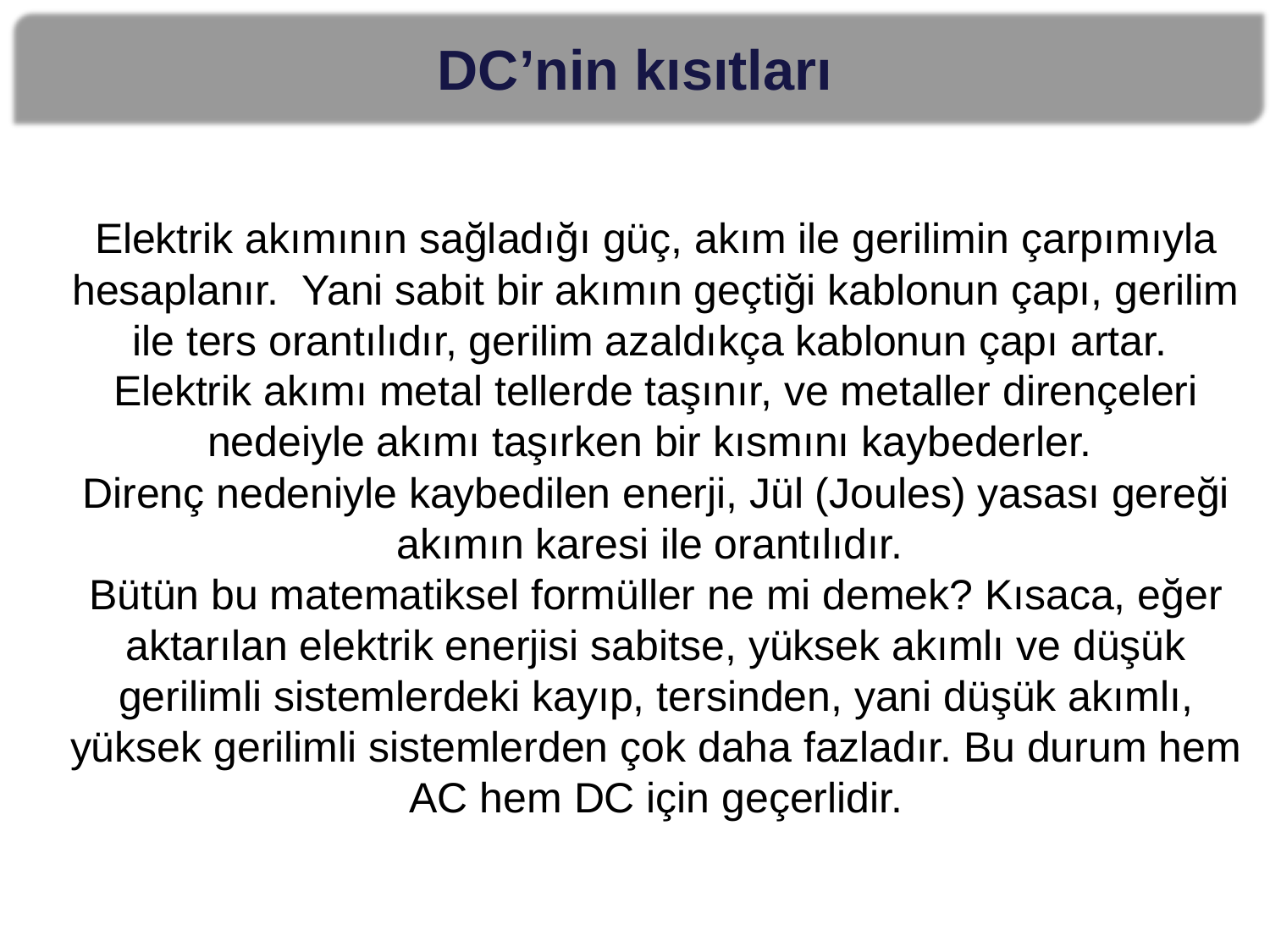

# DC’nin kısıtları
Elektrik akımının sağladığı güç, akım ile gerilimin çarpımıyla hesaplanır.  Yani sabit bir akımın geçtiği kablonun çapı, gerilim ile ters orantılıdır, gerilim azaldıkça kablonun çapı artar.  Elektrik akımı metal tellerde taşınır, ve metaller dirençeleri nedeiyle akımı taşırken bir kısmını kaybederler.
Direnç nedeniyle kaybedilen enerji, Jül (Joules) yasası gereği akımın karesi ile orantılıdır.
Bütün bu matematiksel formüller ne mi demek? Kısaca, eğer aktarılan elektrik enerjisi sabitse, yüksek akımlı ve düşük gerilimli sistemlerdeki kayıp, tersinden, yani düşük akımlı, yüksek gerilimli sistemlerden çok daha fazladır. Bu durum hem AC hem DC için geçerlidir.